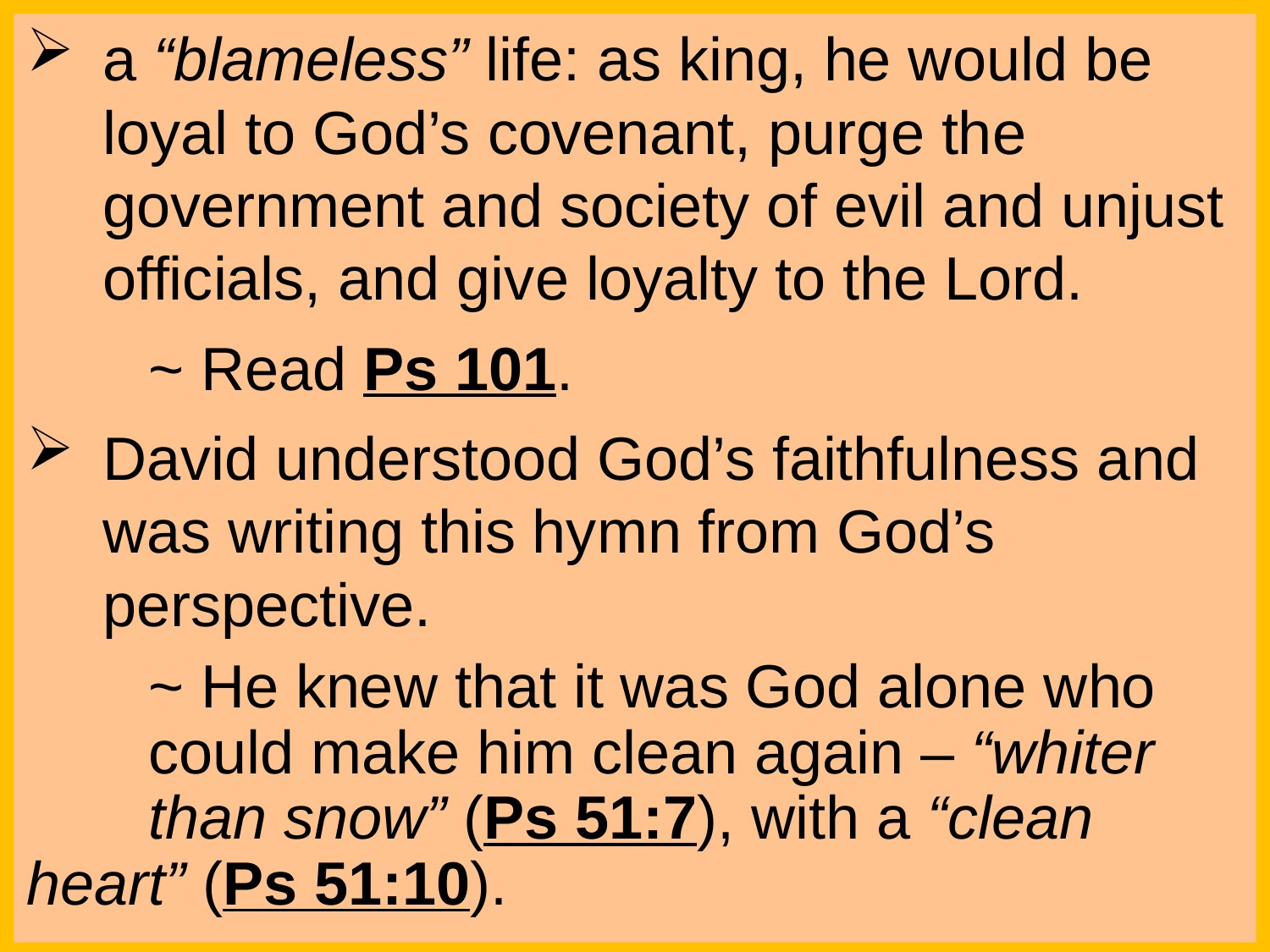

a “blameless” life: as king, he would be loyal to God’s covenant, purge the government and society of evil and unjust officials, and give loyalty to the Lord.
		~ Read Ps 101.
David understood God’s faithfulness and was writing this hymn from God’s perspective.
	~ He knew that it was God alone who 		could make him clean again – “whiter 		than snow” (Ps 51:7), with a “clean 			heart” (Ps 51:10).